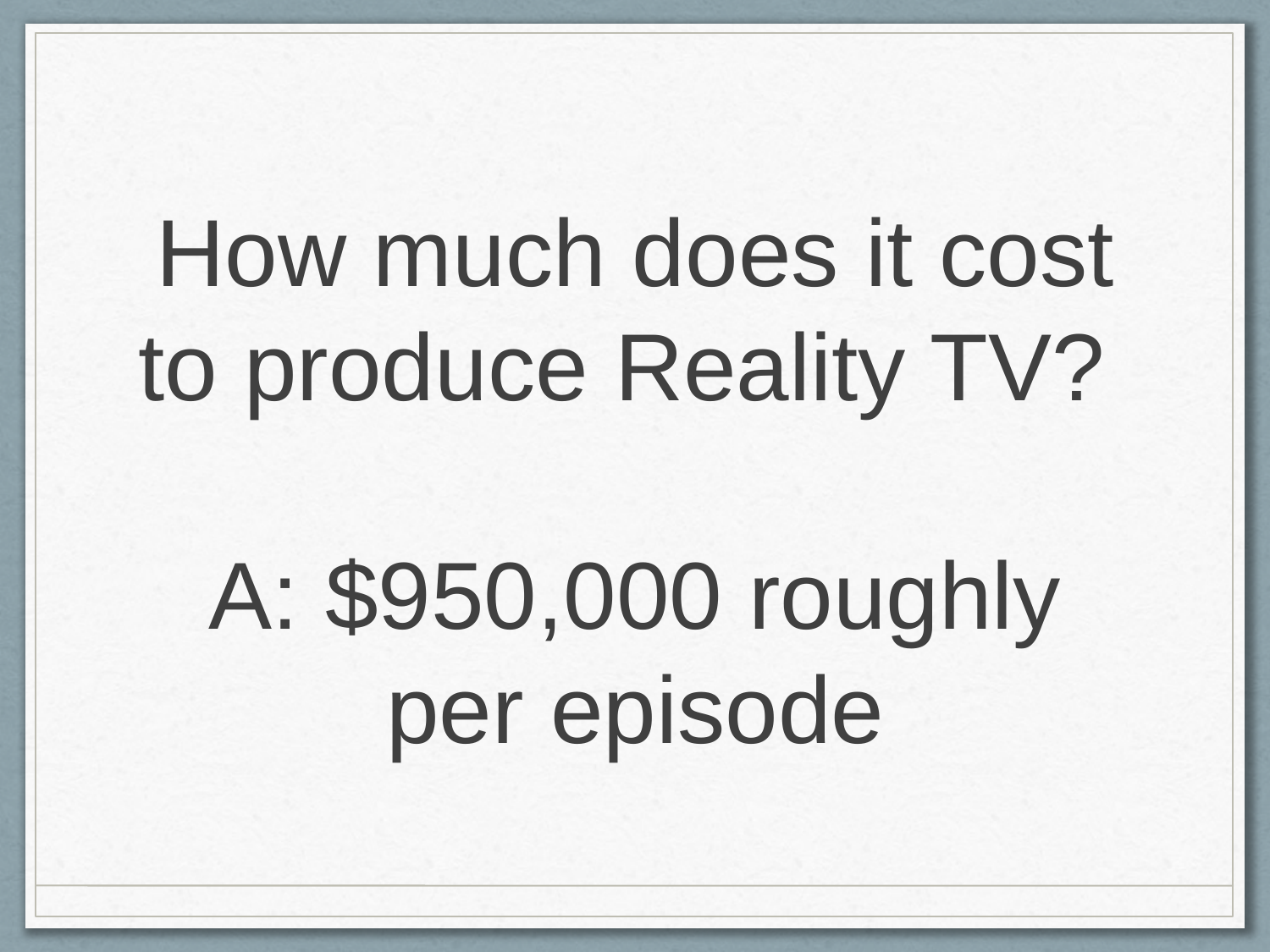

# How much does it cost to produce Reality TV? A: $950,000 roughly per episode